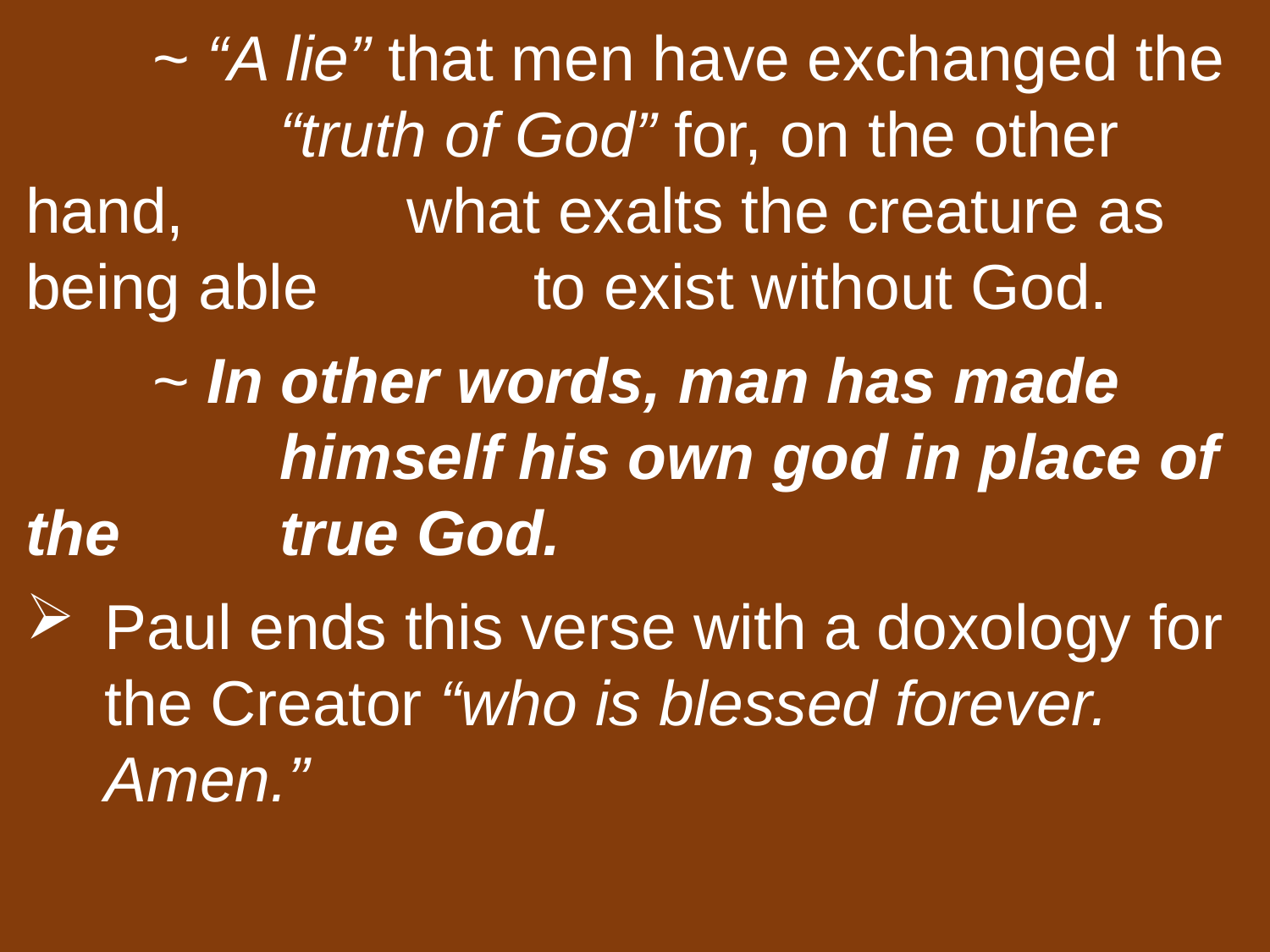

~ “A lie” that men have exchanged the 		“truth of God” for, on the other hand, 		what exalts the creature as being able 		to exist without God.
	~ In other words, man has made 			himself his own god in place of the 		true God.
Paul ends this verse with a doxology for the Creator “who is blessed forever. Amen.”